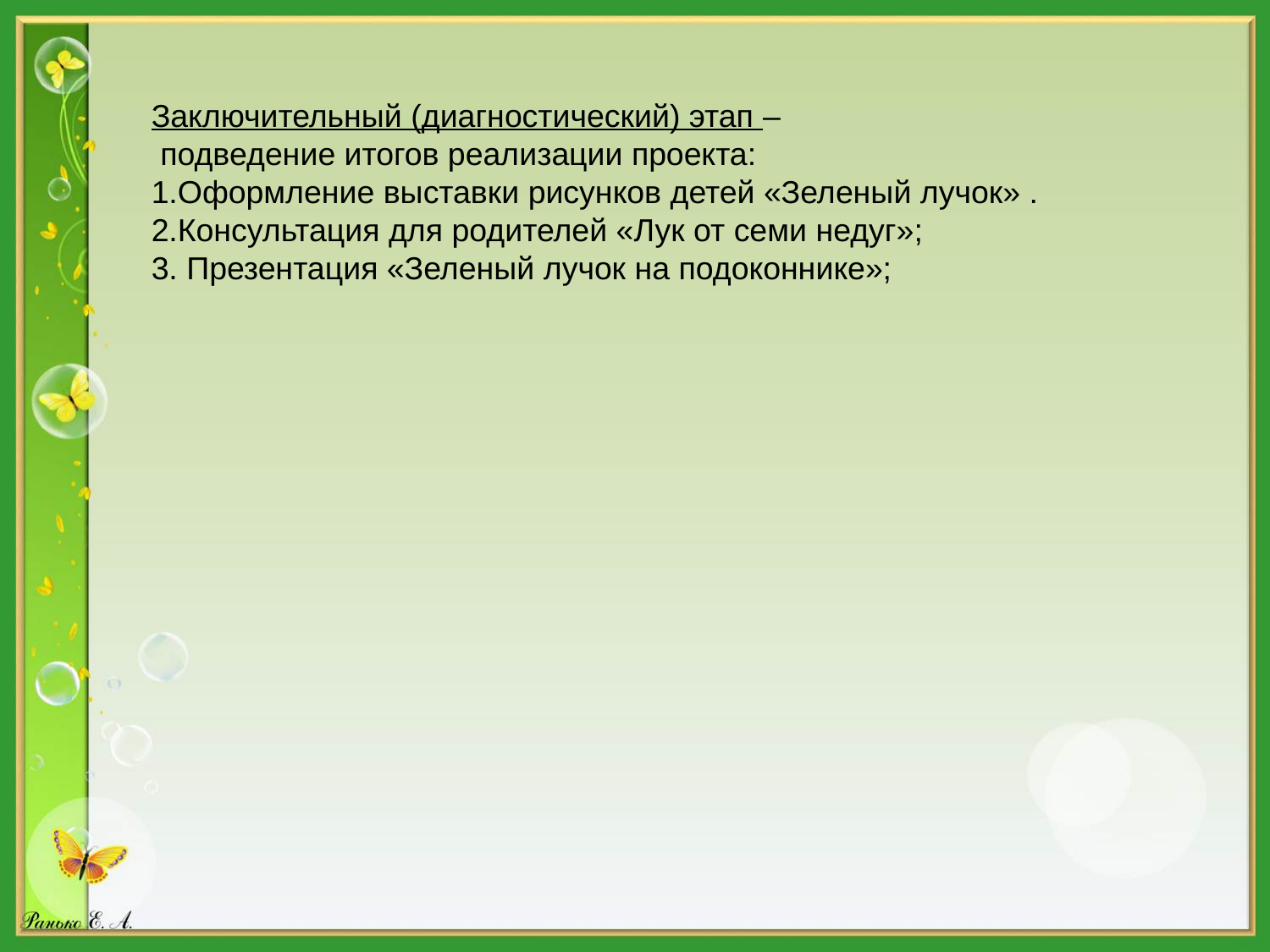

Заключительный (диагностический) этап –
 подведение итогов реализации проекта:
1.Оформление выставки рисунков детей «Зеленый лучок» .
2.Консультация для родителей «Лук от семи недуг»;
3. Презентация «Зеленый лучок на подоконнике»;